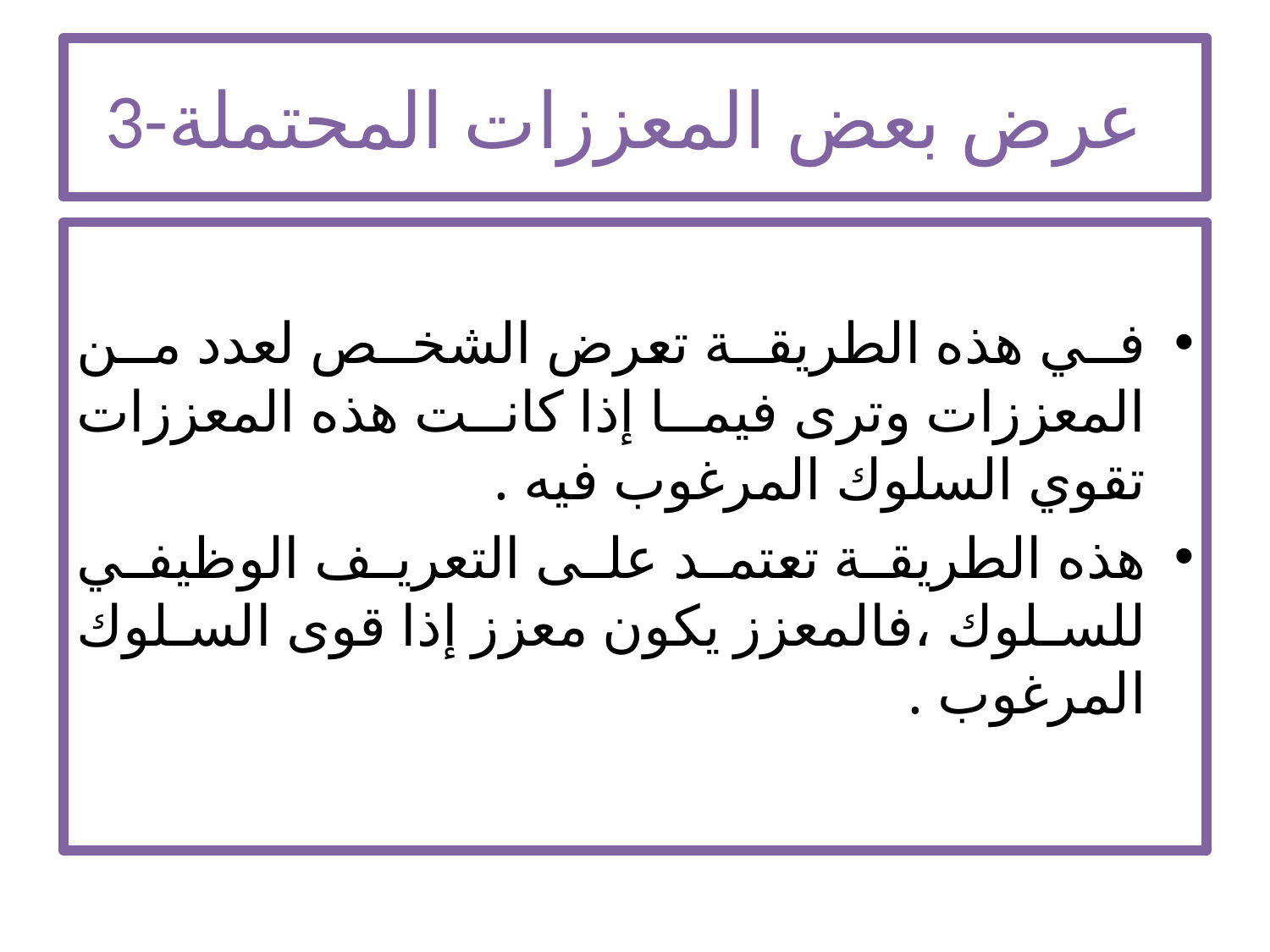

# 3-عرض بعض المعززات المحتملة

في هذه الطريقة تعرض الشخص لعدد من المعززات وترى فيما إذا كانت هذه المعززات تقوي السلوك المرغوب فيه .
هذه الطريقة تعتمد على التعريف الوظيفي للسلوك ،فالمعزز يكون معزز إذا قوى السلوك المرغوب .